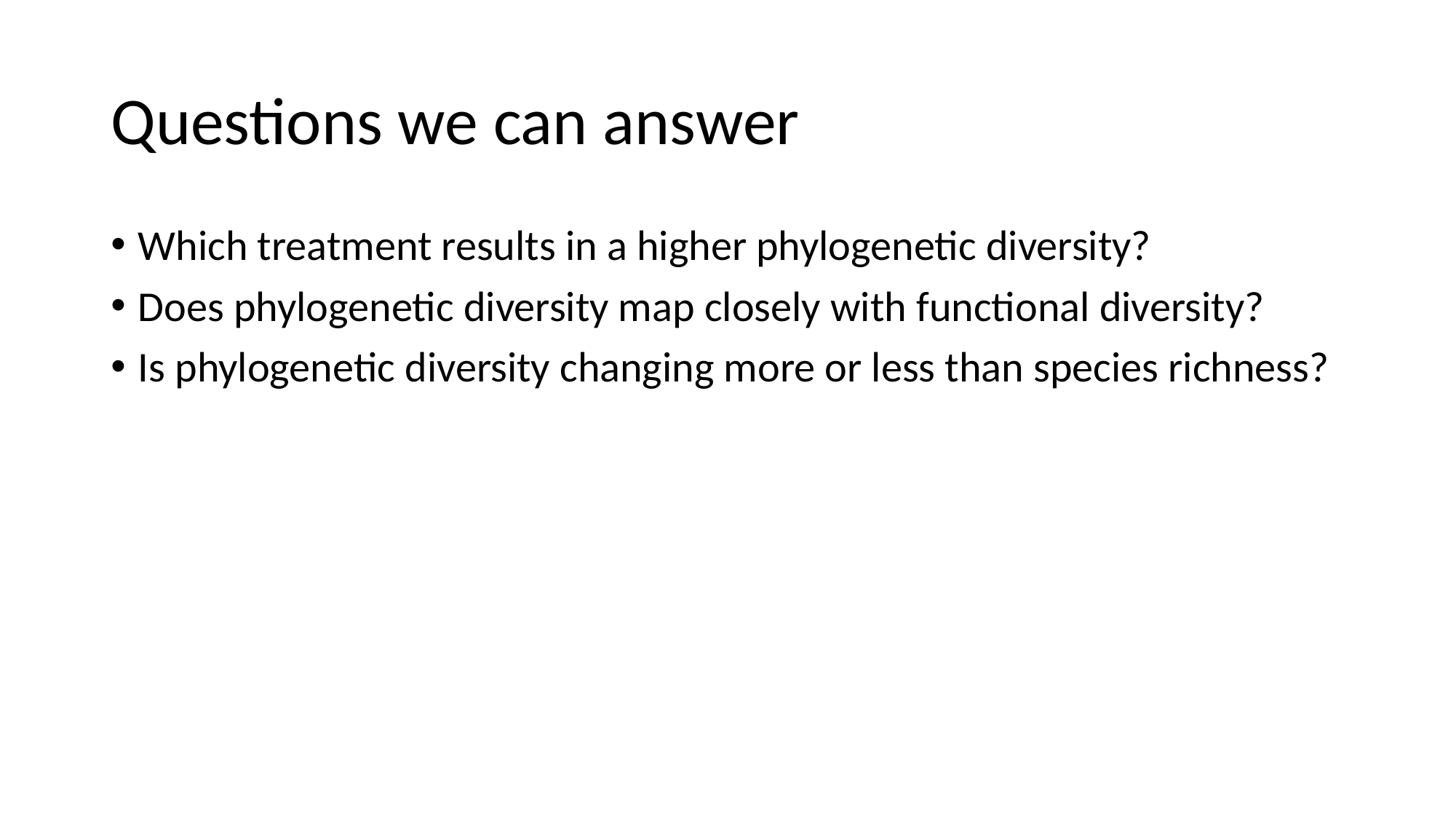

# Questions we can answer
Which treatment results in a higher phylogenetic diversity?
Does phylogenetic diversity map closely with functional diversity?
Is phylogenetic diversity changing more or less than species richness?